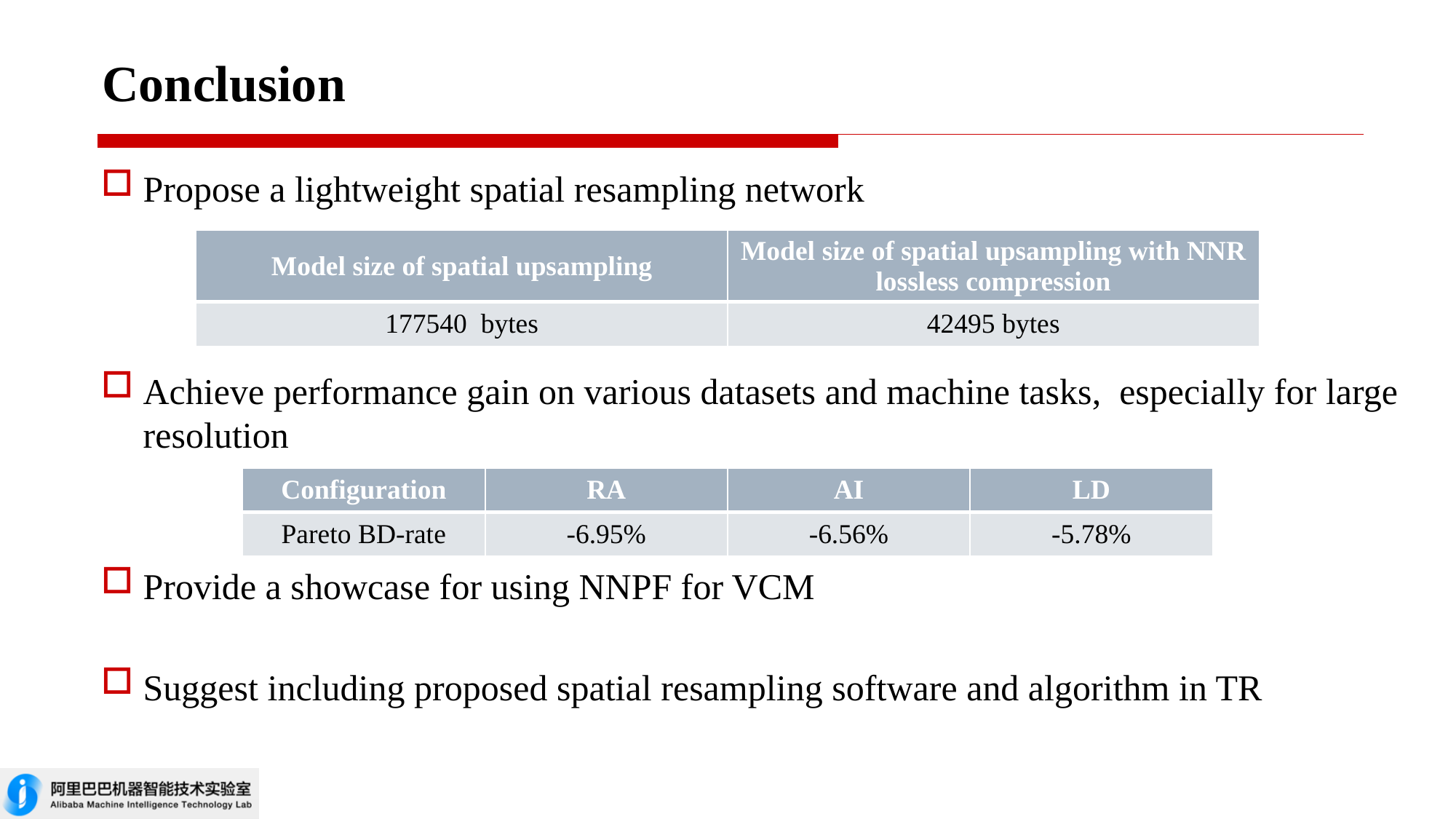

# Conclusion
Propose a lightweight spatial resampling network

Achieve performance gain on various datasets and machine tasks,  especially for large resolution

Provide a showcase for using NNPF for VCM

Suggest including proposed spatial resampling software and algorithm in TR
| Model size of spatial upsampling | Model size of spatial upsampling with NNR lossless compression |
| --- | --- |
| 177540 bytes | 42495 bytes |
| Configuration | RA | AI | LD |
| --- | --- | --- | --- |
| Pareto BD-rate | -6.95% | -6.56% | -5.78% |